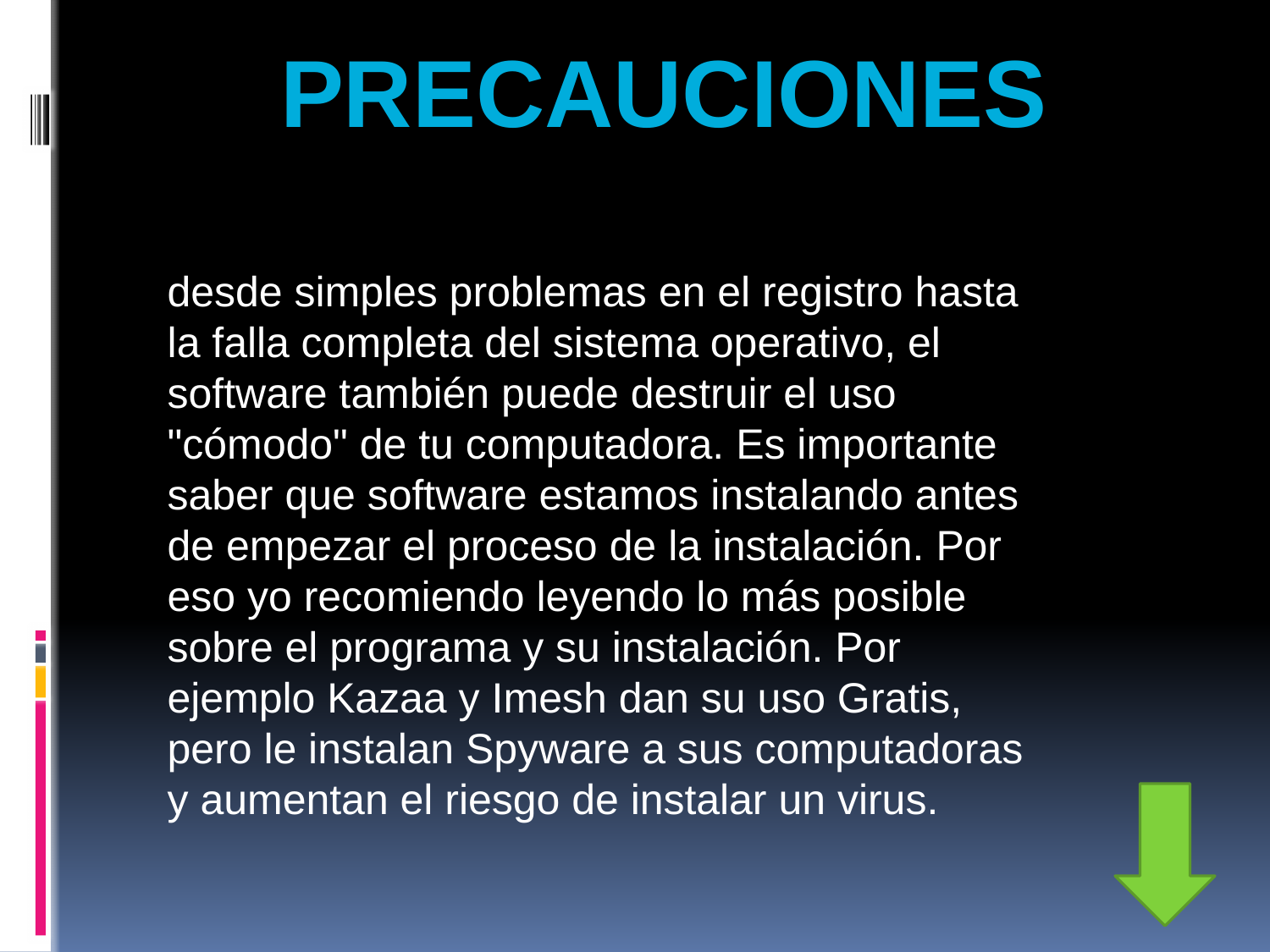

precauciones
desde simples problemas en el registro hasta la falla completa del sistema operativo, el software también puede destruir el uso "cómodo" de tu computadora. Es importante saber que software estamos instalando antes de empezar el proceso de la instalación. Por eso yo recomiendo leyendo lo más posible sobre el programa y su instalación. Por ejemplo Kazaa y Imesh dan su uso Gratis, pero le instalan Spyware a sus computadoras y aumentan el riesgo de instalar un virus.